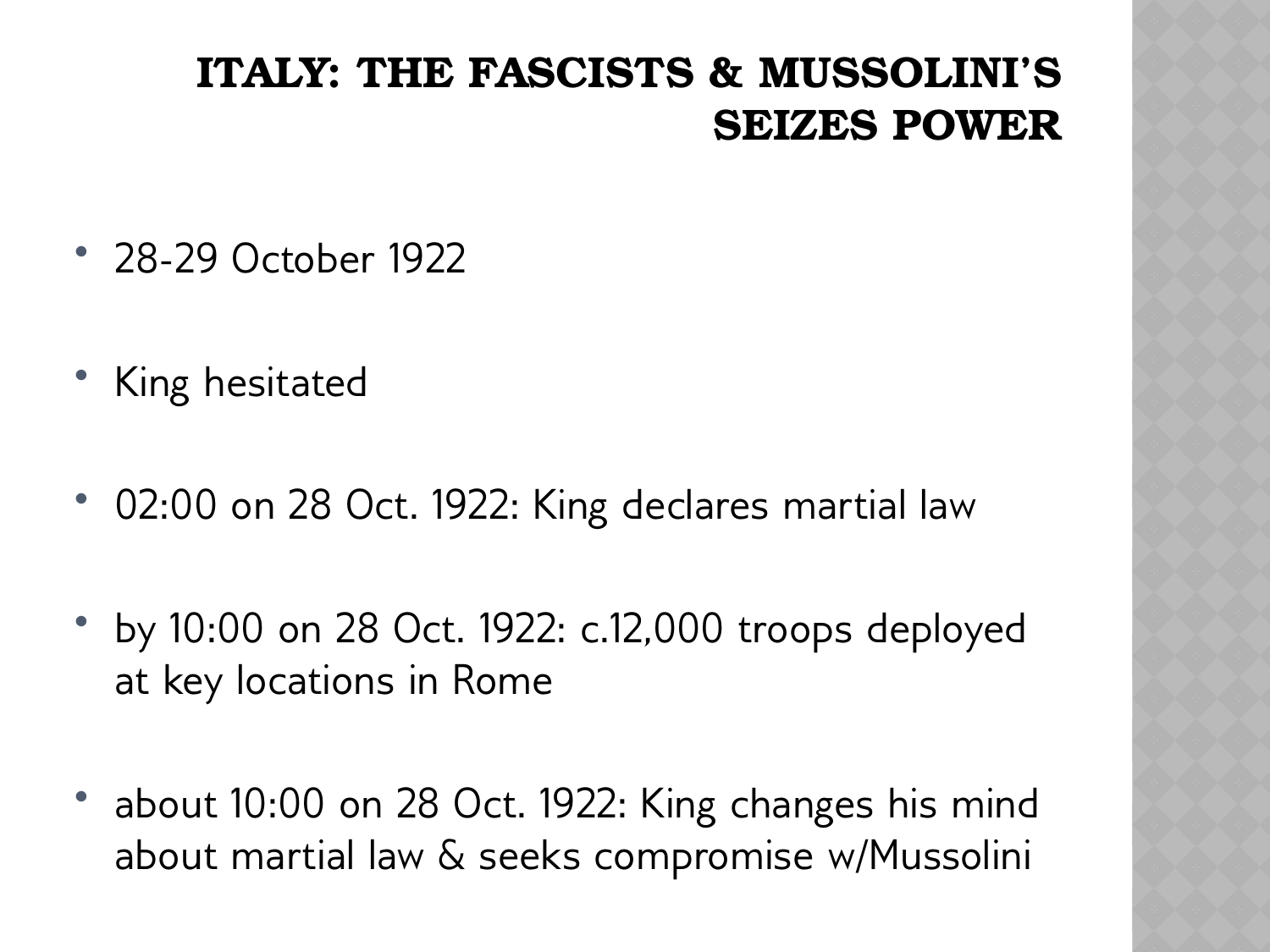

# Italy: the fascists & Mussolini’s seizes power
28-29 October 1922

King hesitated

02:00 on 28 Oct. 1922: King declares martial law

by 10:00 on 28 Oct. 1922: c.12,000 troops deployed at key locations in Rome

about 10:00 on 28 Oct. 1922: King changes his mind about martial law & seeks compromise w/Mussolini